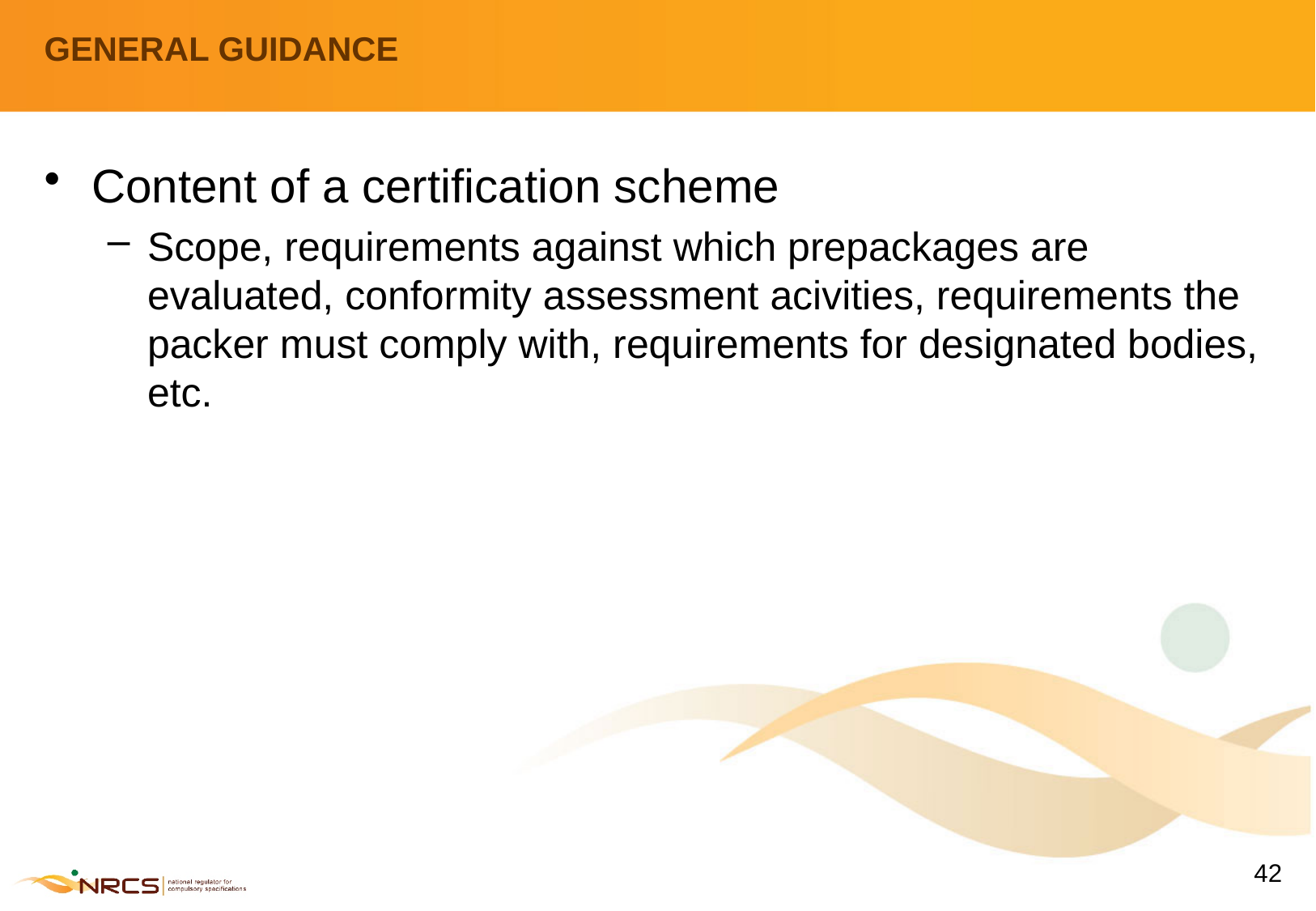

# GENERAL GUIDANCE
Content of a certification scheme
Scope, requirements against which prepackages are evaluated, conformity assessment acivities, requirements the packer must comply with, requirements for designated bodies, etc.

42